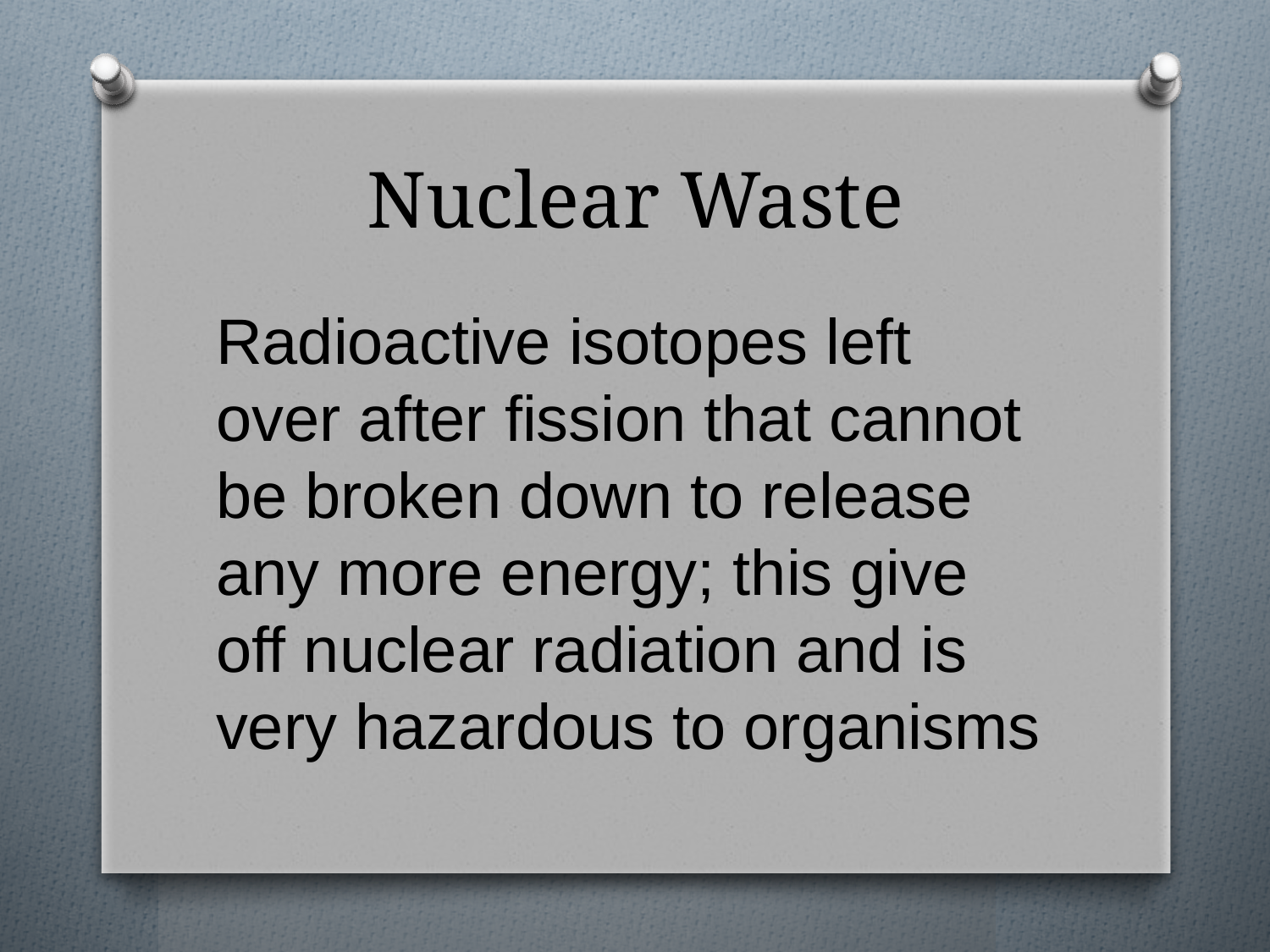

# Nuclear Waste
Radioactive isotopes left over after fission that cannot be broken down to release any more energy; this give off nuclear radiation and is very hazardous to organisms